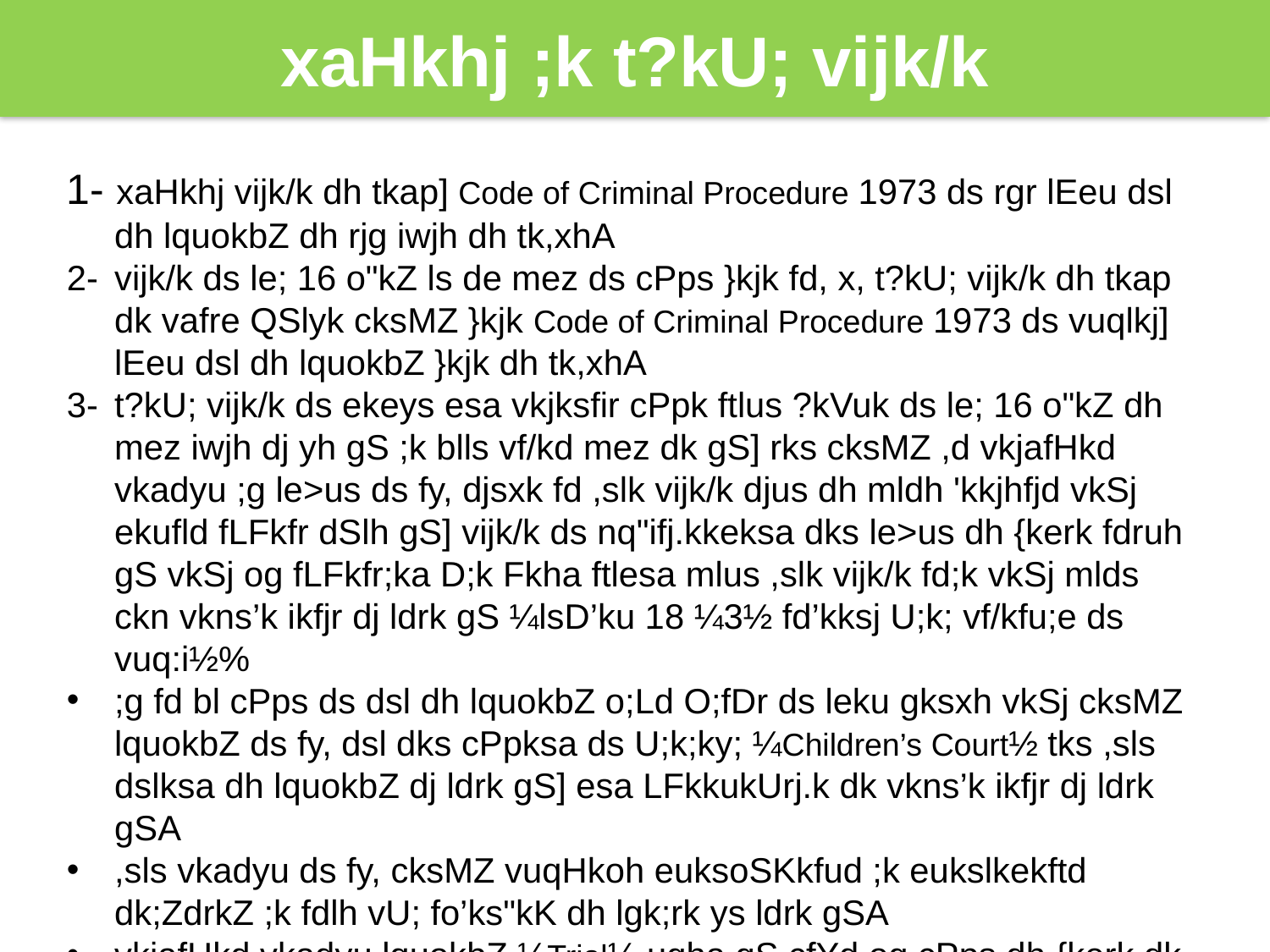

xaHkhj ;k t?kU; vijk/k
1- xaHkhj vijk/k dh tkap] Code of Criminal Procedure 1973 ds rgr lEeu dsl dh lquokbZ dh rjg iwjh dh tk,xhA
2-	vijk/k ds le; 16 o"kZ ls de mez ds cPps }kjk fd, x, t?kU; vijk/k dh tkap dk vafre QSlyk cksMZ }kjk Code of Criminal Procedure 1973 ds vuqlkj] lEeu dsl dh lquokbZ }kjk dh tk,xhA
3-	t?kU; vijk/k ds ekeys esa vkjksfir cPpk ftlus ?kVuk ds le; 16 o"kZ dh mez iwjh dj yh gS ;k blls vf/kd mez dk gS] rks cksMZ ,d vkjafHkd vkadyu ;g le>us ds fy, djsxk fd ,slk vijk/k djus dh mldh 'kkjhfjd vkSj ekufld fLFkfr dSlh gS] vijk/k ds nq"ifj.kkeksa dks le>us dh {kerk fdruh gS vkSj og fLFkfr;ka D;k Fkha ftlesa mlus ,slk vijk/k fd;k vkSj mlds ckn vkns’k ikfjr dj ldrk gS ¼lsD’ku 18 ¼3½ fd’kksj U;k; vf/kfu;e ds vuq:i½%
;g fd bl cPps ds dsl dh lquokbZ o;Ld O;fDr ds leku gksxh vkSj cksMZ lquokbZ ds fy, dsl dks cPpksa ds U;k;ky; ¼Children’s Court½ tks ,sls dslksa dh lquokbZ dj ldrk gS] esa LFkkukUrj.k dk vkns’k ikfjr dj ldrk gSA
,sls vkadyu ds fy, cksMZ vuqHkoh euksoSKkfud ;k eukslkekftd dk;ZdrkZ ;k fdlh vU; fo’ks"kK dh lgk;rk ys ldrk gSA
vkjafHkd vkadyu lquokbZ ¼Trial½ ugha gS cfYd og cPps dh {kerk dk vkadyu djus ds fy, gS fd ,sls vijk/k djus vkSj mlds nq"ifj.kkeksa dks le>us dh mldh {kerk fdruh gSA